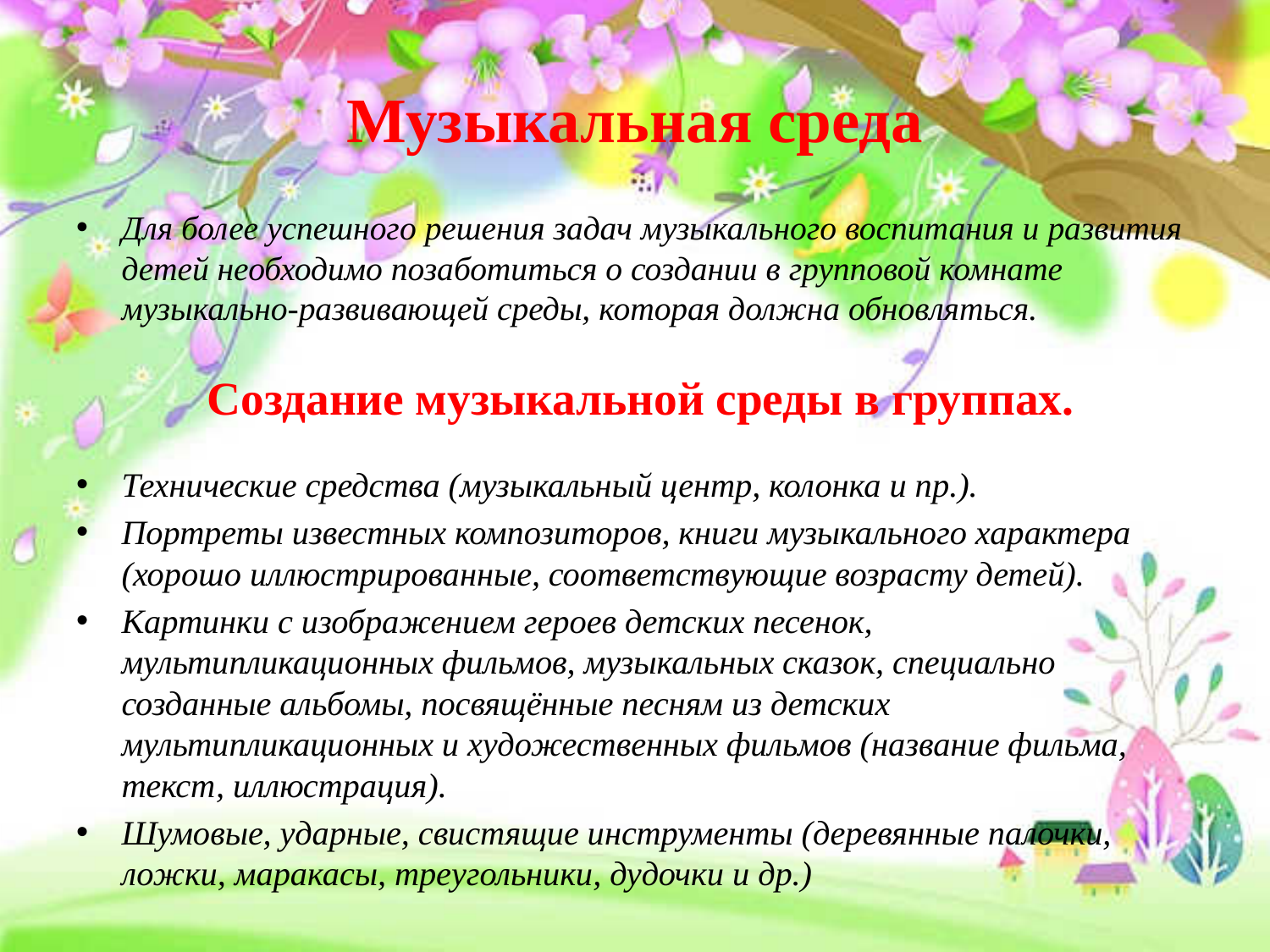

# Музыкальная среда

Для более успешного решения задач музыкального воспитания и развития детей необходимо позаботиться о создании в групповой комнате музыкально-развивающей среды, которая должна обновляться.

 Создание музыкальной среды в группах.

Технические средства (музыкальный центр, колонка и пр.).
Портреты известных композиторов, книги музыкального характера (хорошо иллюстрированные, соответствующие возрасту детей).
Картинки с изображением героев детских песенок, мультипликационных фильмов, музыкальных сказок, специально созданные альбомы, посвящённые песням из детских мультипликационных и художественных фильмов (название фильма, текст, иллюстрация).
Шумовые, ударные, свистящие инструменты (деревянные палочки, ложки, маракасы, треугольники, дудочки и др.)